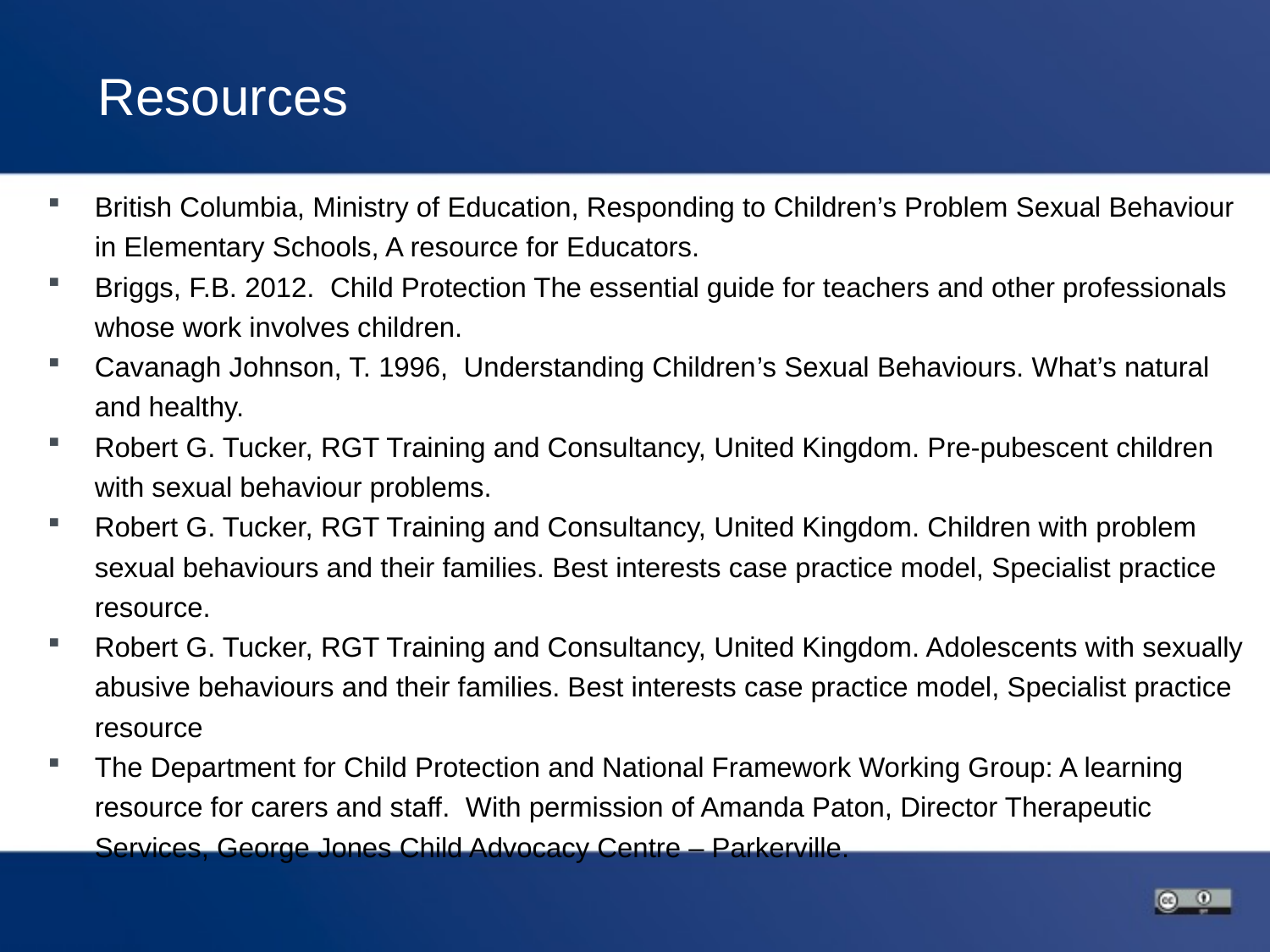

# Resources
British Columbia, Ministry of Education, Responding to Children’s Problem Sexual Behaviour in Elementary Schools, A resource for Educators.
Briggs, F.B. 2012.  Child Protection The essential guide for teachers and other professionals whose work involves children.
Cavanagh Johnson, T. 1996,  Understanding Children’s Sexual Behaviours. What’s natural and healthy.
Robert G. Tucker, RGT Training and Consultancy, United Kingdom. Pre-pubescent children with sexual behaviour problems.
Robert G. Tucker, RGT Training and Consultancy, United Kingdom. Children with problem sexual behaviours and their families. Best interests case practice model, Specialist practice resource.
Robert G. Tucker, RGT Training and Consultancy, United Kingdom. Adolescents with sexually abusive behaviours and their families. Best interests case practice model, Specialist practice resource
The Department for Child Protection and National Framework Working Group: A learning resource for carers and staff.  With permission of Amanda Paton, Director Therapeutic Services, George Jones Child Advocacy Centre – Parkerville.